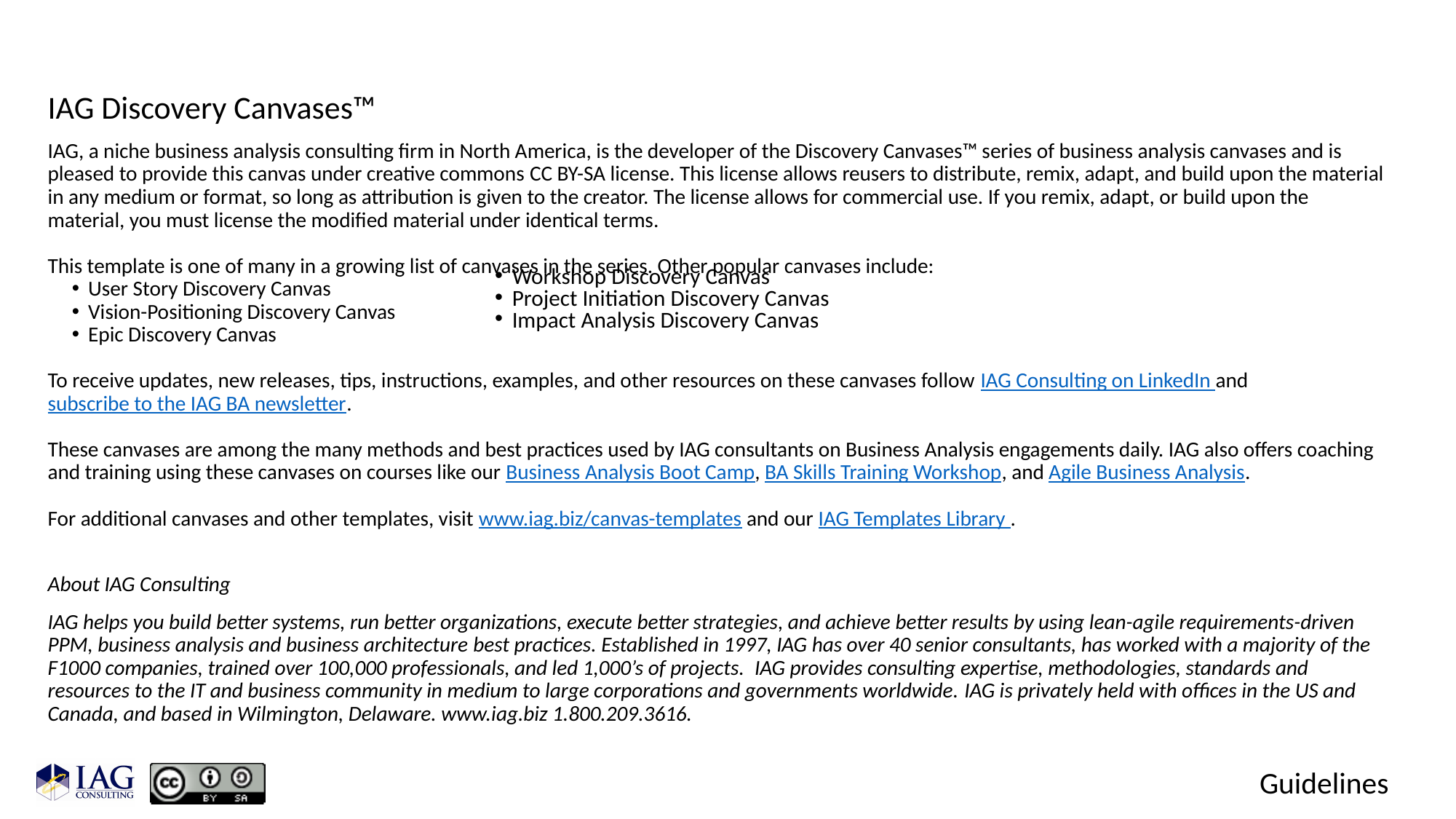

IAG Discovery Canvases™

IAG, a niche business analysis consulting firm in North America, is the developer of the Discovery Canvases™ series of business analysis canvases and is pleased to provide this canvas under creative commons CC BY-SA license. This license allows reusers to distribute, remix, adapt, and build upon the material in any medium or format, so long as attribution is given to the creator. The license allows for commercial use. If you remix, adapt, or build upon the material, you must license the modified material under identical terms.

This template is one of many in a growing list of canvases in the series. Other popular canvases include:
User Story Discovery Canvas
Vision-Positioning Discovery Canvas
Epic Discovery Canvas

To receive updates, new releases, tips, instructions, examples, and other resources on these canvases follow IAG Consulting on LinkedIn and subscribe to the IAG BA newsletter.

These canvases are among the many methods and best practices used by IAG consultants on Business Analysis engagements daily. IAG also offers coaching and training using these canvases on courses like our Business Analysis Boot Camp, BA Skills Training Workshop, and Agile Business Analysis.

For additional canvases and other templates, visit www.iag.biz/canvas-templates and our IAG Templates Library .

About IAG Consulting

IAG helps you build better systems, run better organizations, execute better strategies, and achieve better results by using lean-agile requirements-driven PPM, business analysis and business architecture best practices. Established in 1997, IAG has over 40 senior consultants, has worked with a majority of the F1000 companies, trained over 100,000 professionals, and led 1,000’s of projects.  IAG provides consulting expertise, methodologies, standards and resources to the IT and business community in medium to large corporations and governments worldwide. IAG is privately held with offices in the US and Canada, and based in Wilmington, Delaware. www.iag.biz 1.800.209.3616.

Workshop Discovery Canvas
Project Initiation Discovery Canvas
Impact Analysis Discovery Canvas
Guidelines